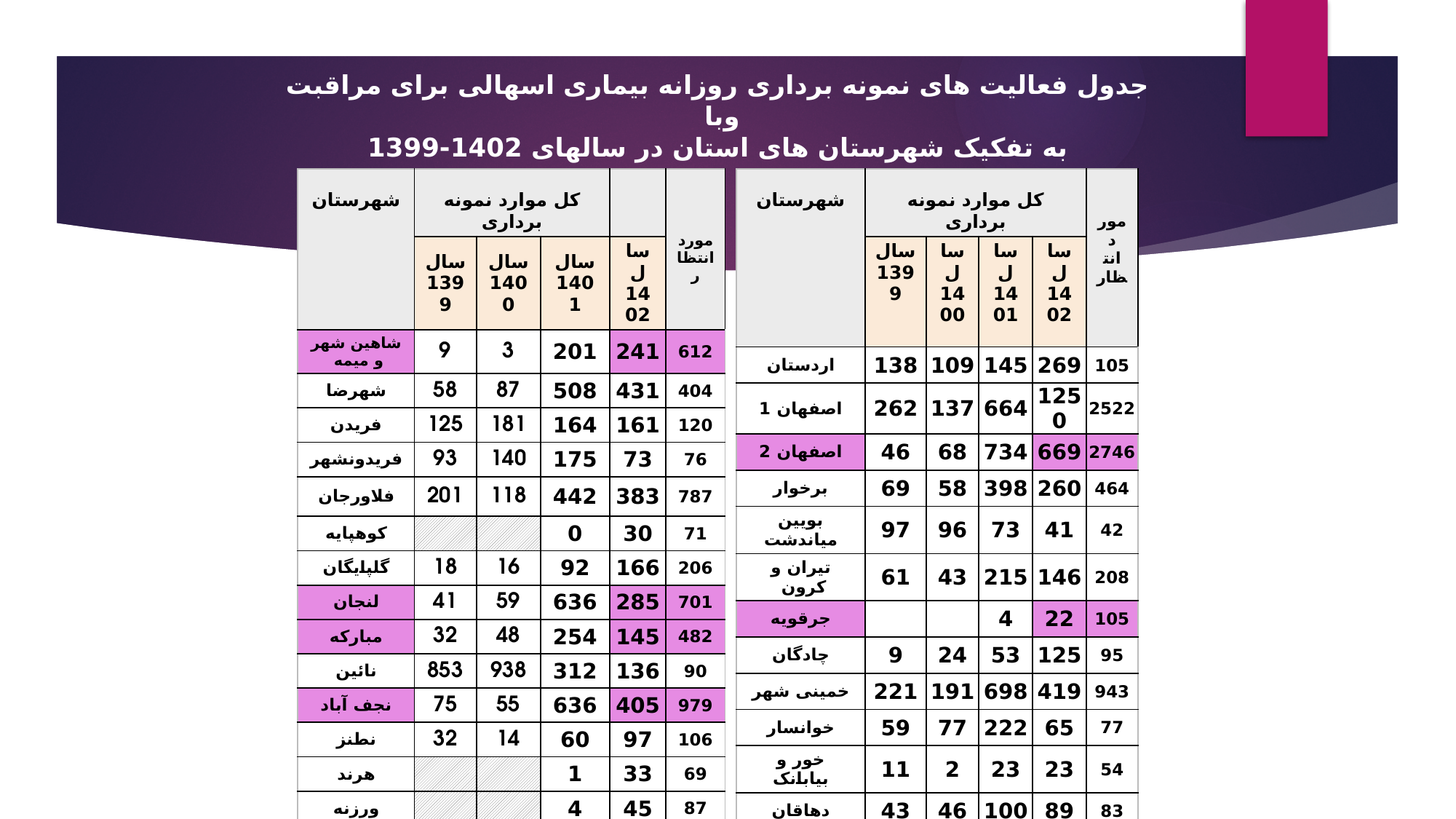

# جدول فعالیت های نمونه برداری روزانه بیماری اسهالی برای مراقبت وبا به تفکیک شهرستان های استان در سالهای 1402-1399
| شهرستان | کل موارد نمونه برداری |  |  |  | مورد انتظار |
| --- | --- | --- | --- | --- | --- |
|  | سال 1399 | سال 1400 | سال 1401 | سال 1402 |  |
| شاهین شهر و میمه | 9 | 3 | 201 | 241 | 612 |
| شهرضا | 58 | 87 | 508 | 431 | 404 |
| فریدن | 125 | 181 | 164 | 161 | 120 |
| فریدونشهر | 93 | 140 | 175 | 73 | 76 |
| فلاورجان | 201 | 118 | 442 | 383 | 787 |
| کوهپایه |  |  | 0 | 30 | 71 |
| گلپایگان | 18 | 16 | 92 | 166 | 206 |
| لنجان | 41 | 59 | 636 | 285 | 701 |
| مبارکه | 32 | 48 | 254 | 145 | 482 |
| نائین | 853 | 938 | 312 | 136 | 90 |
| نجف آباد | 75 | 55 | 636 | 405 | 979 |
| نطنز | 32 | 14 | 60 | 97 | 106 |
| هرند |  |  | 1 | 33 | 69 |
| ورزنه |  |  | 4 | 45 | 87 |
| شهرستان | کل موارد نمونه برداری |  |  |  | مورد انتظار |
| --- | --- | --- | --- | --- | --- |
|  | سال 1399 | سال 1400 | سال 1401 | سال 1402 |  |
| اردستان | 138 | 109 | 145 | 269 | 105 |
| اصفهان 1 | 262 | 137 | 664 | 1250 | 2522 |
| اصفهان 2 | 46 | 68 | 734 | 669 | 2746 |
| برخوار | 69 | 58 | 398 | 260 | 464 |
| بویین میاندشت | 97 | 96 | 73 | 41 | 42 |
| تیران و کرون | 61 | 43 | 215 | 146 | 208 |
| جرقویه |  |  | 4 | 22 | 105 |
| چادگان | 9 | 24 | 53 | 125 | 95 |
| خمینی شهر | 221 | 191 | 698 | 419 | 943 |
| خوانسار | 59 | 77 | 222 | 65 | 77 |
| خور و بیابانک | 11 | 2 | 23 | 23 | 54 |
| دهاقان | 43 | 46 | 100 | 89 | 83 |
| سمیرم | 35 | 95 | 298 | 140 | 112 |